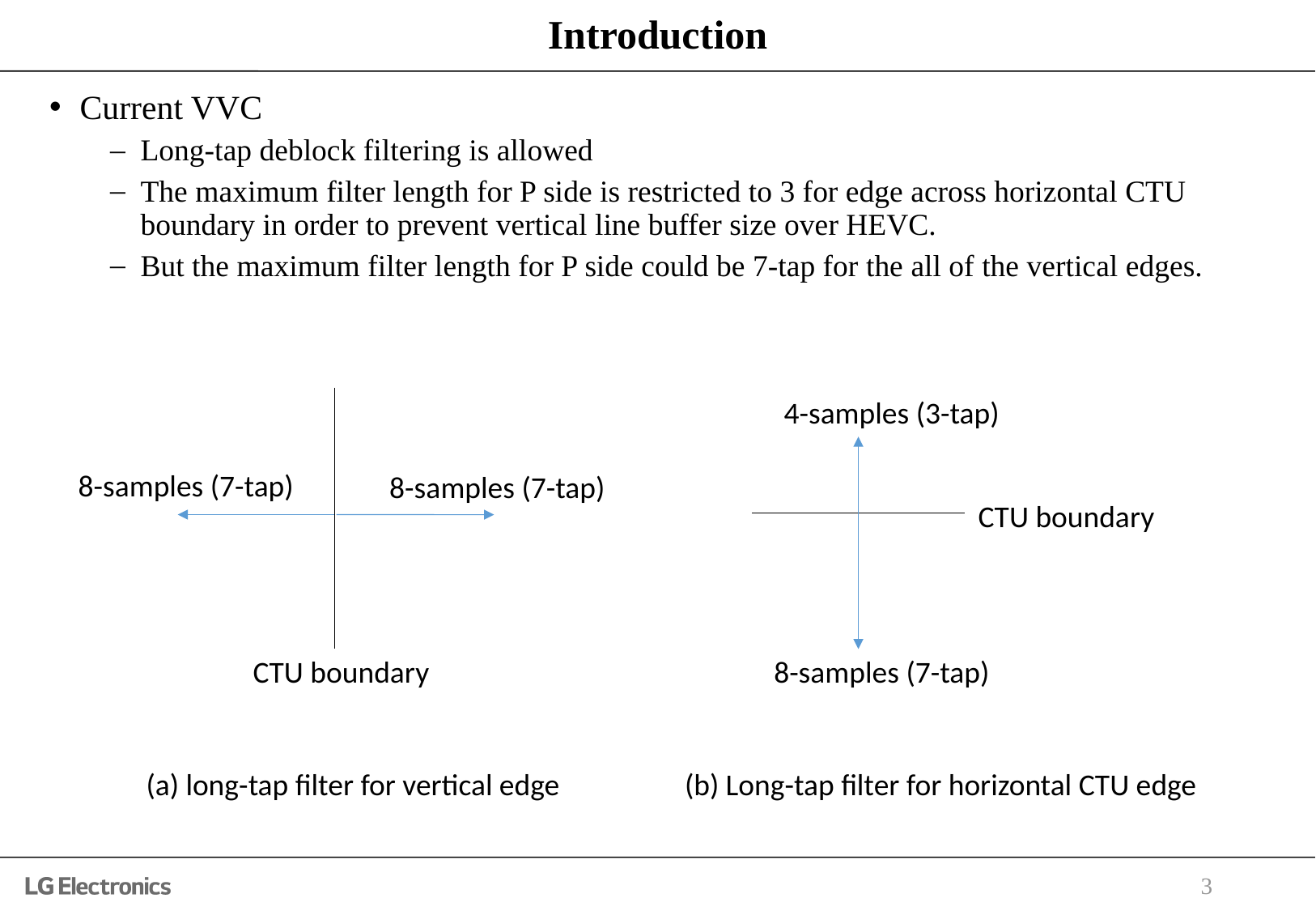

# Introduction
Current VVC
Long-tap deblock filtering is allowed
The maximum filter length for P side is restricted to 3 for edge across horizontal CTU boundary in order to prevent vertical line buffer size over HEVC.
But the maximum filter length for P side could be 7-tap for the all of the vertical edges.
4-samples (3-tap)
8-samples (7-tap)
8-samples (7-tap)
CTU boundary
CTU boundary
8-samples (7-tap)
(a) long-tap filter for vertical edge
(b) Long-tap filter for horizontal CTU edge
3